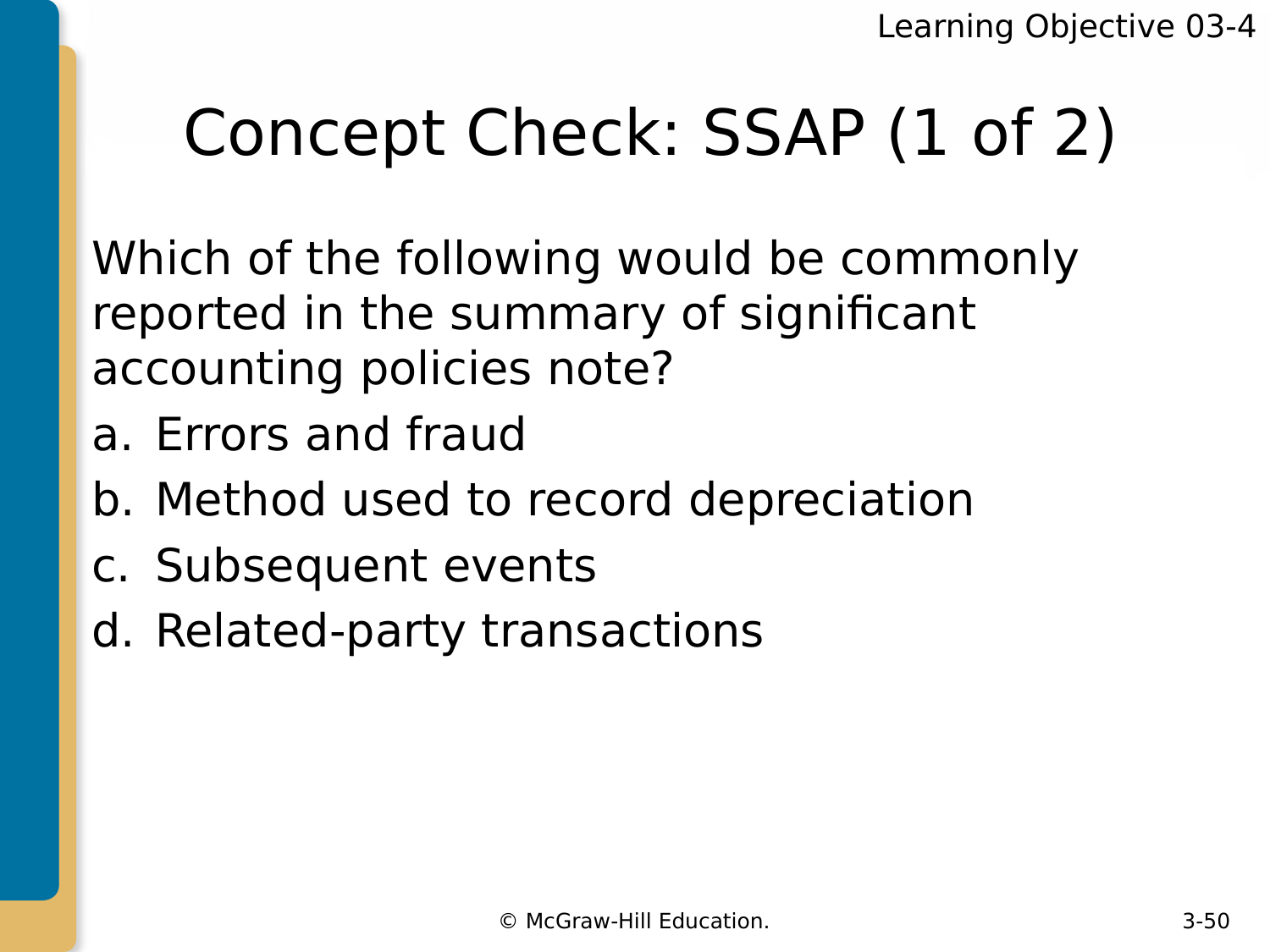

Learning Objective 03-4
# Concept Check: SSAP (1 of 2)
Which of the following would be commonly reported in the summary of significant accounting policies note?
Errors and fraud
Method used to record depreciation
Subsequent events
Related-party transactions